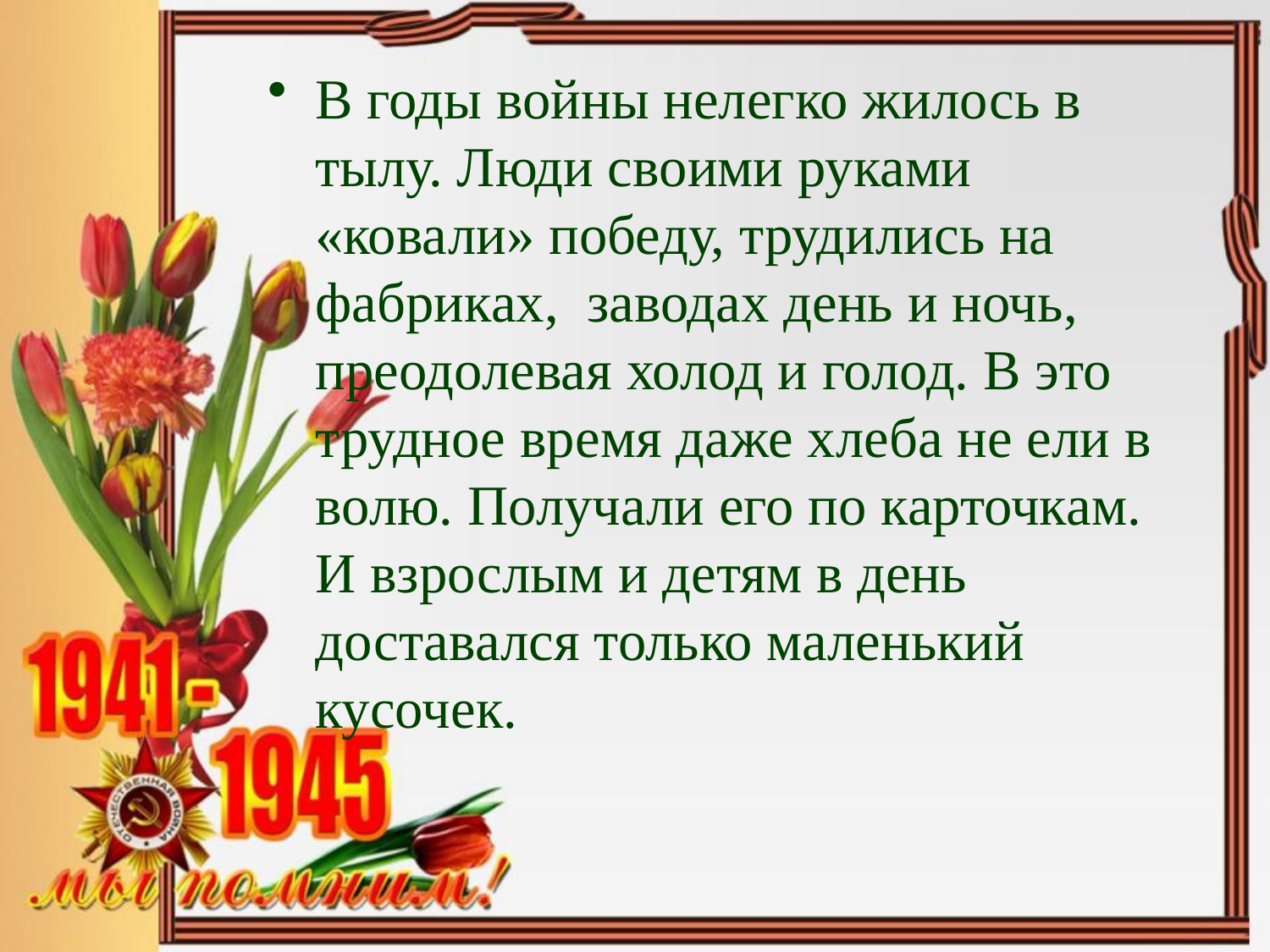

В годы войны нелегко жилось в тылу. Люди своими руками «ковали» победу, трудились на фабриках,  заводах день и ночь, преодолевая холод и голод. В это трудное время даже хлеба не ели в волю. Получали его по карточкам. И взрослым и детям в день доставался только маленький кусочек.